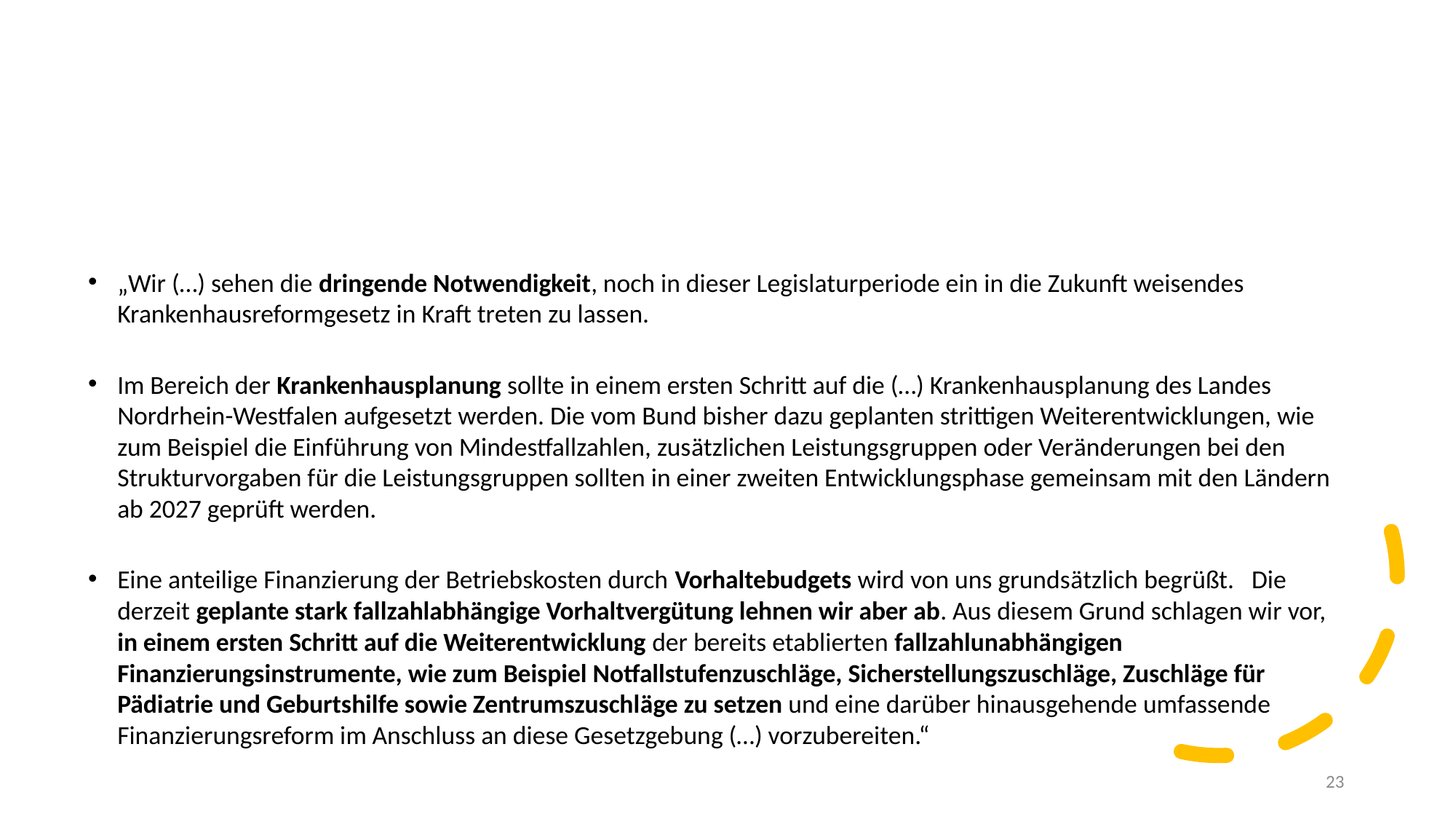

# „Wir (…) sehen die dringende Notwendigkeit, noch in dieser Legislaturperiode ein in die Zukunft weisendes Krankenhausreformgesetz in Kraft treten zu lassen.

Im Bereich der Krankenhausplanung sollte in einem ersten Schritt auf die (…) Krankenhausplanung des Landes Nordrhein-Westfalen aufgesetzt werden. Die vom Bund bisher dazu geplanten strittigen Weiterentwicklungen, wie zum Beispiel die Einführung von Mindestfallzahlen, zusätzlichen Leistungsgruppen oder Veränderungen bei den Strukturvorgaben für die Leistungsgruppen sollten in einer zweiten Entwicklungsphase gemeinsam mit den Ländern ab 2027 geprüft werden.

Eine anteilige Finanzierung der Betriebskosten durch Vorhaltebudgets wird von uns grundsätzlich begrüßt.   Die derzeit geplante stark fallzahlabhängige Vorhaltvergütung lehnen wir aber ab. Aus diesem Grund schlagen wir vor, in einem ersten Schritt auf die Weiterentwicklung der bereits etablierten fallzahlunabhängigen Finanzierungsinstrumente, wie zum Beispiel Notfallstufenzuschläge, Sicherstellungszuschläge, Zuschläge für Pädiatrie und Geburtshilfe sowie Zentrumszuschläge zu setzen und eine darüber hinausgehende umfassende Finanzierungsreform im Anschluss an diese Gesetzgebung (…) vorzubereiten.“

23